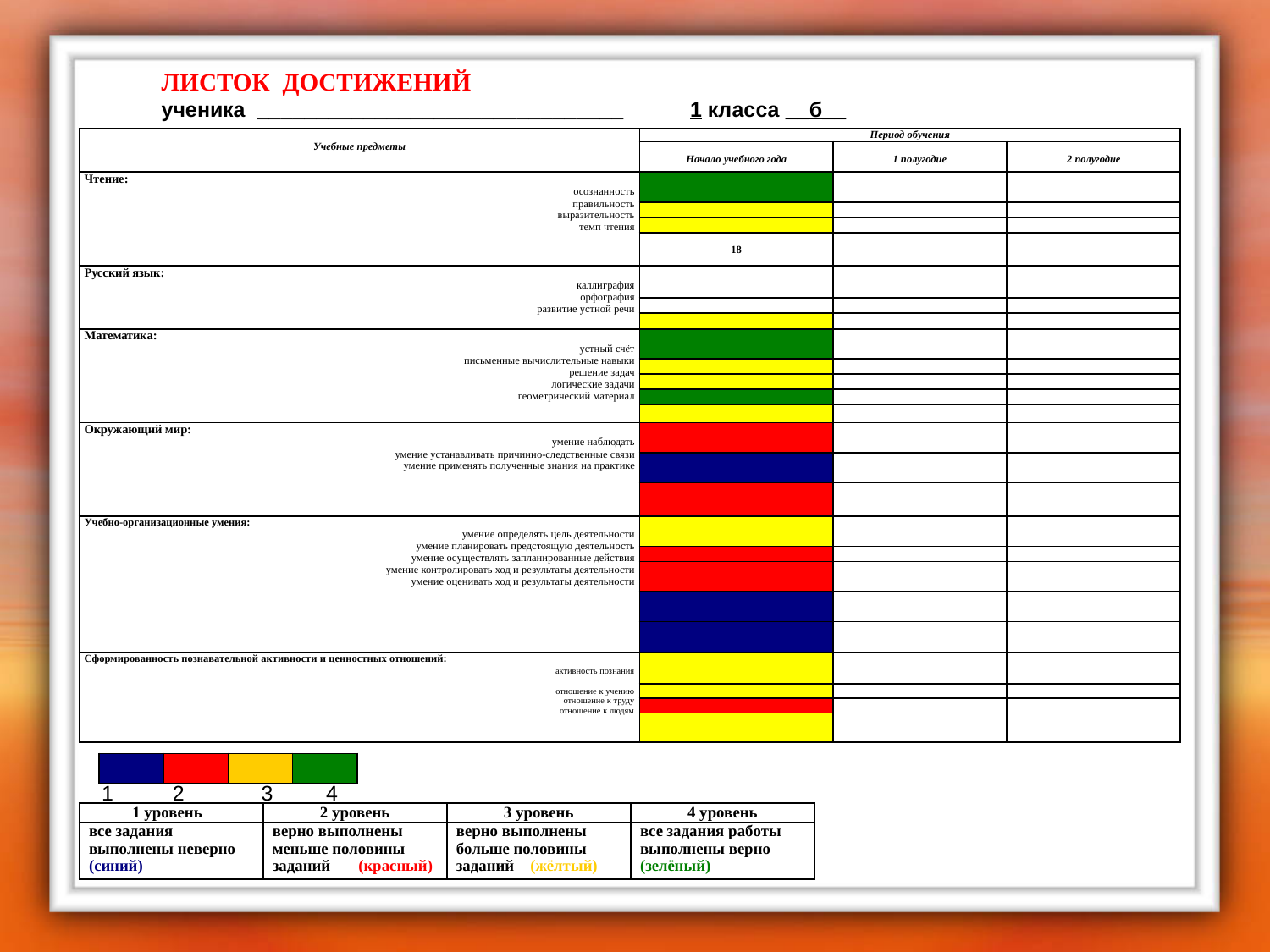

ЛИСТОК  ДОСТИЖЕНИЙ
ученика  _______________________________           1 класса __б__
| Учебные предметы | Период обучения |  |  |
| --- | --- | --- | --- |
|  | Начало учебного года | 1 полугодие | 2 полугодие |
| Чтение: осознанность правильность выразительность темп чтения |  |  |  |
|  |  |  |  |
|  |  |  |  |
|  | 18 |  |  |
| Русский язык: каллиграфия орфография развитие устной речи |  |  |  |
|  |  |  |  |
|  |  |  |  |
| Математика: устный счёт письменные вычислительные навыки решение задач логические задачи геометрический материал |  |  |  |
|  |  |  |  |
|  |  |  |  |
|  |  |  |  |
|  |  |  |  |
| Окружающий мир: умение наблюдать умение устанавливать причинно-следственные связи умение применять полученные знания на практике |  |  |  |
|  |  |  |  |
|  |  |  |  |
| Учебно-организационные умения: умение определять цель деятельности умение планировать предстоящую деятельность умение осуществлять запланированные действия умение контролировать ход и результаты деятельности умение оценивать ход и результаты деятельности |  |  |  |
|  |  |  |  |
|  |  |  |  |
|  |  |  |  |
|  |  |  |  |
| Сформированность познавательной активности и ценностных отношений: активность познания отношение к учению отношение к труду отношение к людям |  |  |  |
|  |  |  |  |
|  |  |  |  |
|  |  |  |  |
|  |  |  |  |
| --- | --- | --- | --- |
1          2             3         4
| 1 уровень | 2 уровень | 3 уровень | 4 уровень |
| --- | --- | --- | --- |
| все задания выполнены неверно (синий) | верно выполнены меньше половины заданий (красный) | верно выполнены больше половины заданий (жёлтый) | все задания работы выполнены верно (зелёный) |